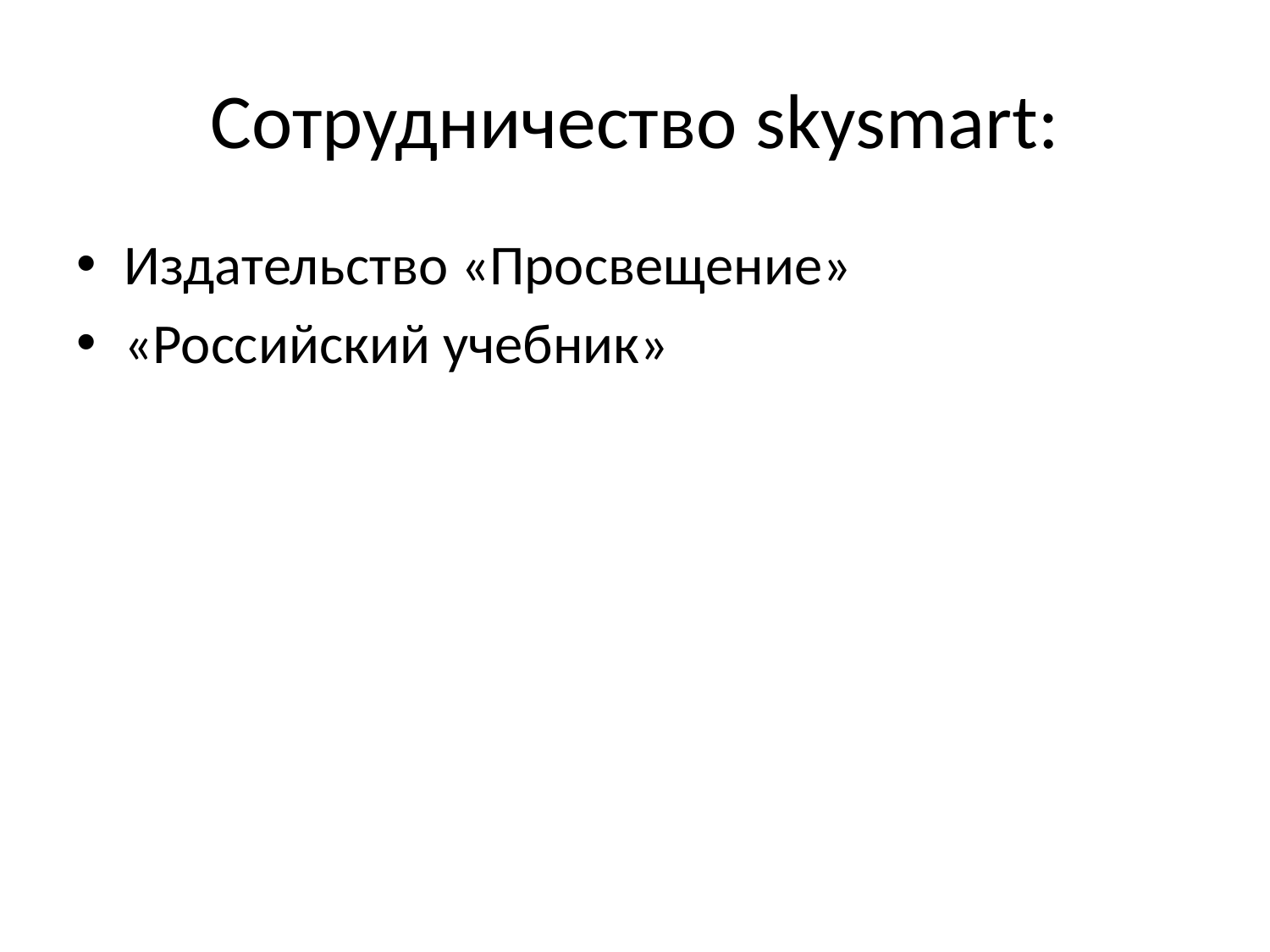

# Сотрудничество skysmart:
Издательство «Просвещение»
«Российский учебник»